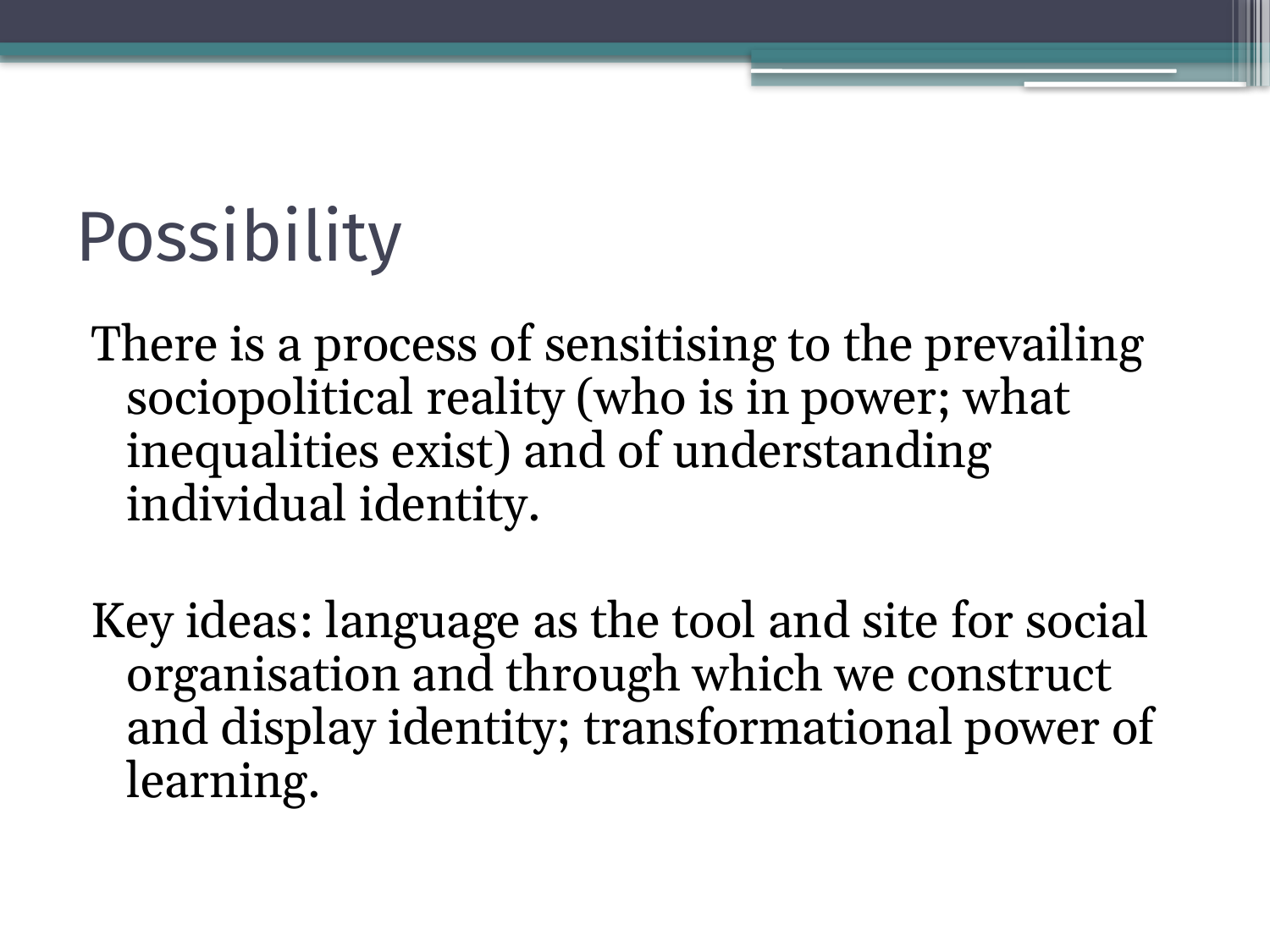

# Possibility
There is a process of sensitising to the prevailing sociopolitical reality (who is in power; what inequalities exist) and of understanding individual identity.

Key ideas: language as the tool and site for social organisation and through which we construct and display identity; transformational power of learning.